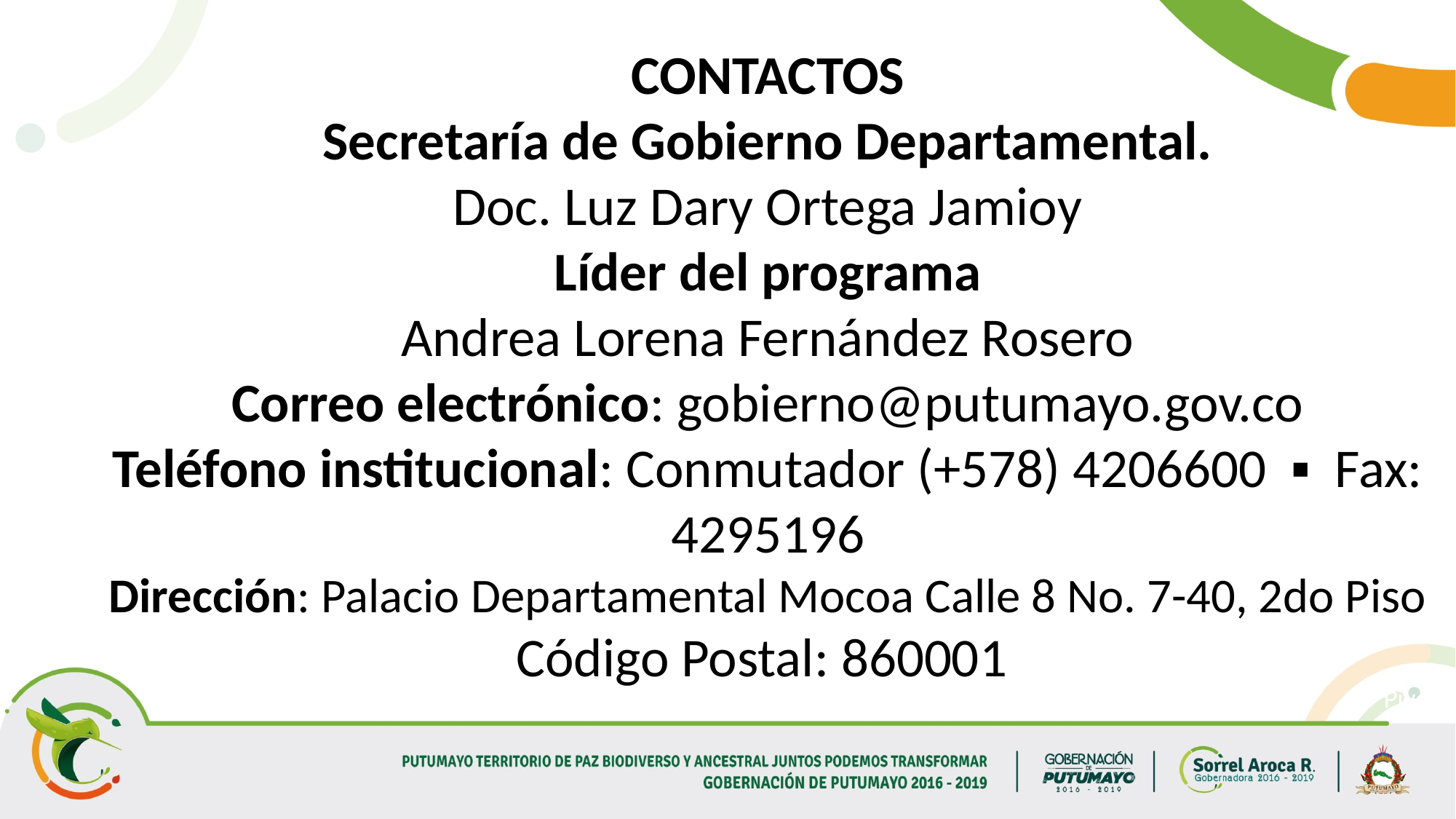

CONTACTOS
Secretaría de Gobierno Departamental.
Doc. Luz Dary Ortega Jamioy
Líder del programa
Andrea Lorena Fernández Rosero
Correo electrónico: gobierno@putumayo.gov.co
Teléfono institucional: Conmutador (+578) 4206600  ▪  Fax: 4295196
Dirección: Palacio Departamental Mocoa Calle 8 No. 7-40, 2do Piso Código Postal: 860001
Pive